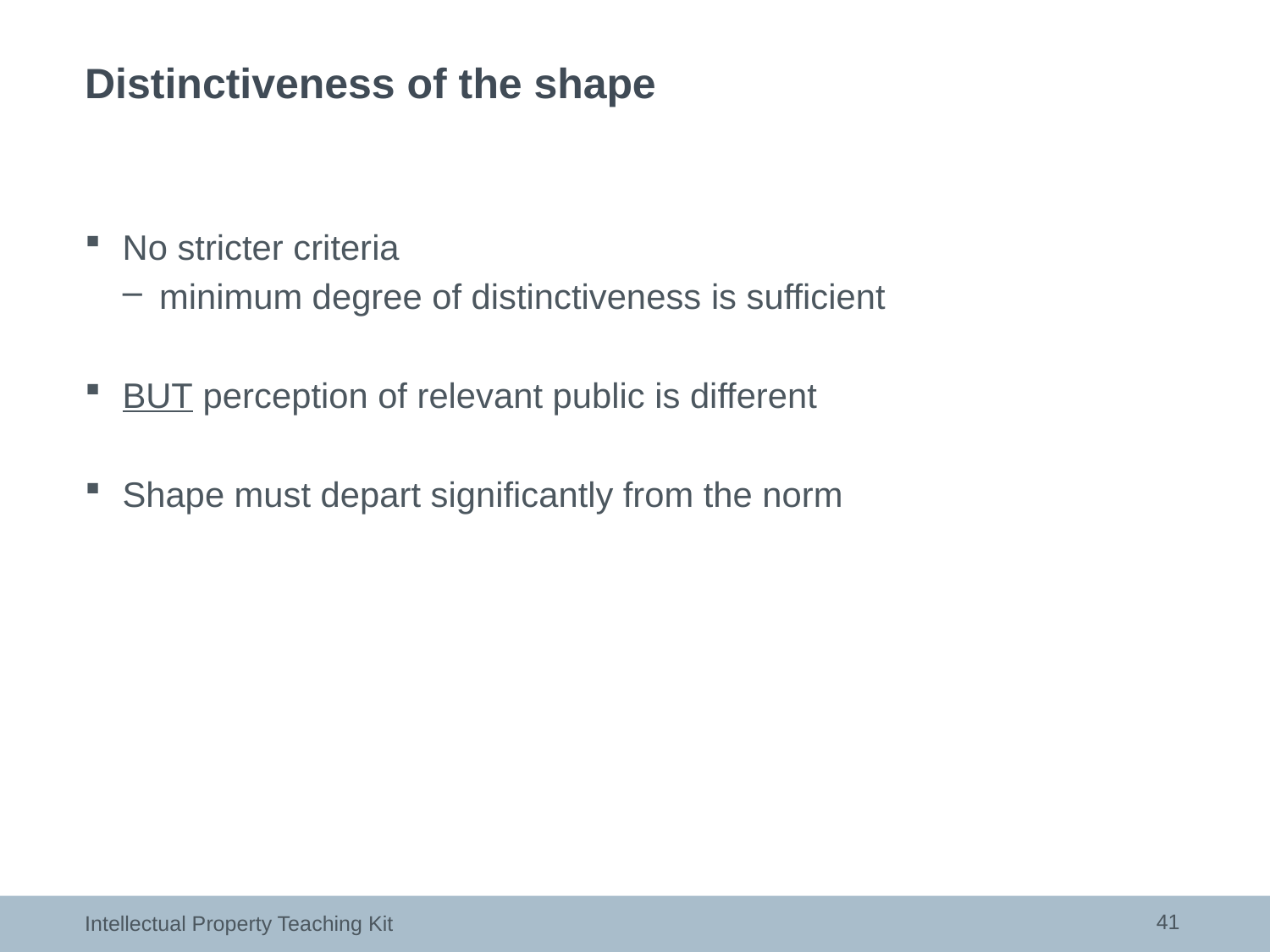

# Distinctiveness of the shape
No stricter criteria
minimum degree of distinctiveness is sufficient

BUT perception of relevant public is different

Shape must depart significantly from the norm
41
Intellectual Property Teaching Kit